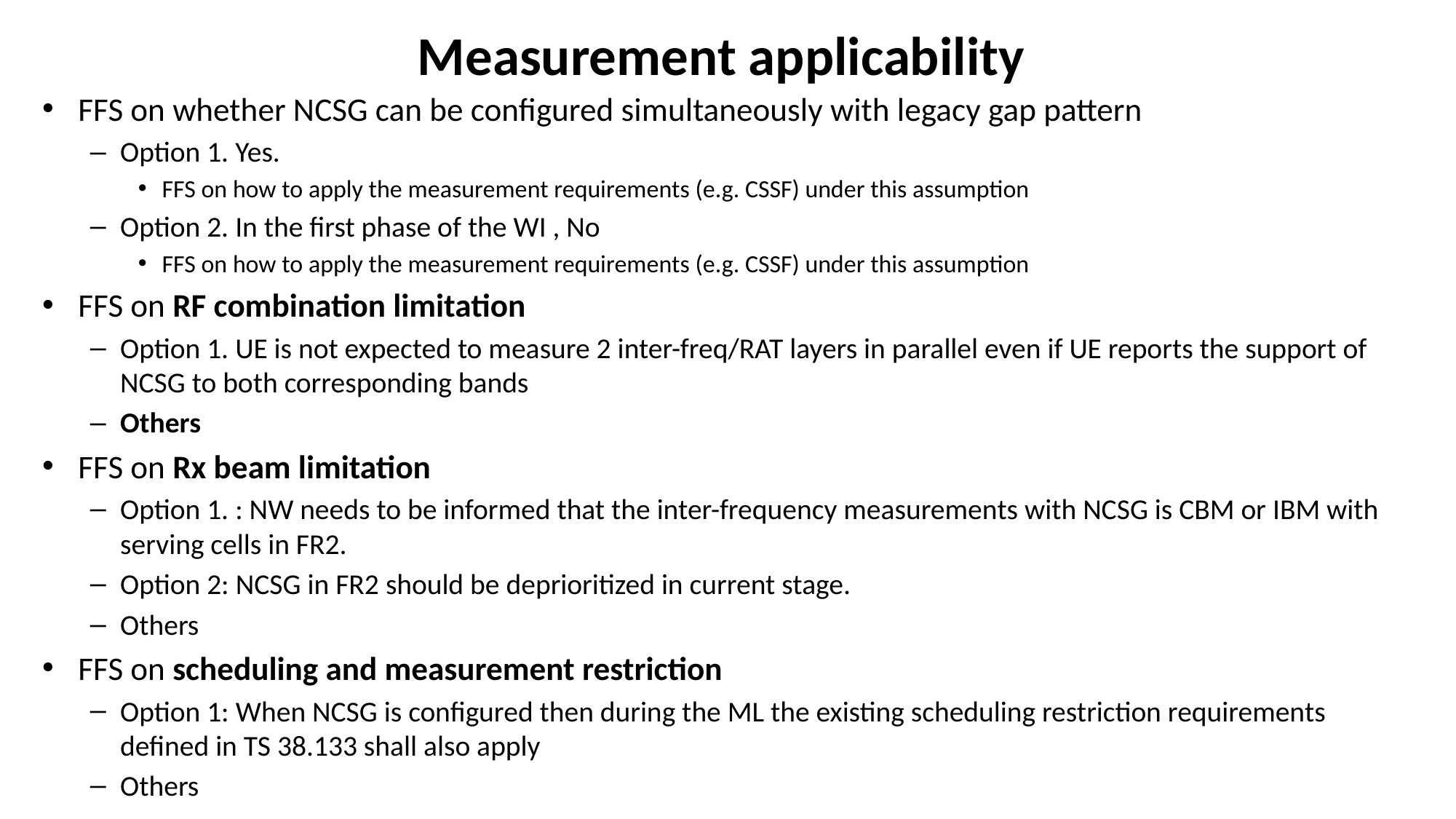

# Measurement applicability
FFS on whether NCSG can be configured simultaneously with legacy gap pattern
Option 1. Yes.
FFS on how to apply the measurement requirements (e.g. CSSF) under this assumption
Option 2. In the first phase of the WI , No
FFS on how to apply the measurement requirements (e.g. CSSF) under this assumption
FFS on RF combination limitation
Option 1. UE is not expected to measure 2 inter-freq/RAT layers in parallel even if UE reports the support of NCSG to both corresponding bands
Others
FFS on Rx beam limitation
Option 1. : NW needs to be informed that the inter-frequency measurements with NCSG is CBM or IBM with serving cells in FR2.
Option 2: NCSG in FR2 should be deprioritized in current stage.
Others
FFS on scheduling and measurement restriction
Option 1: When NCSG is configured then during the ML the existing scheduling restriction requirements defined in TS 38.133 shall also apply
Others